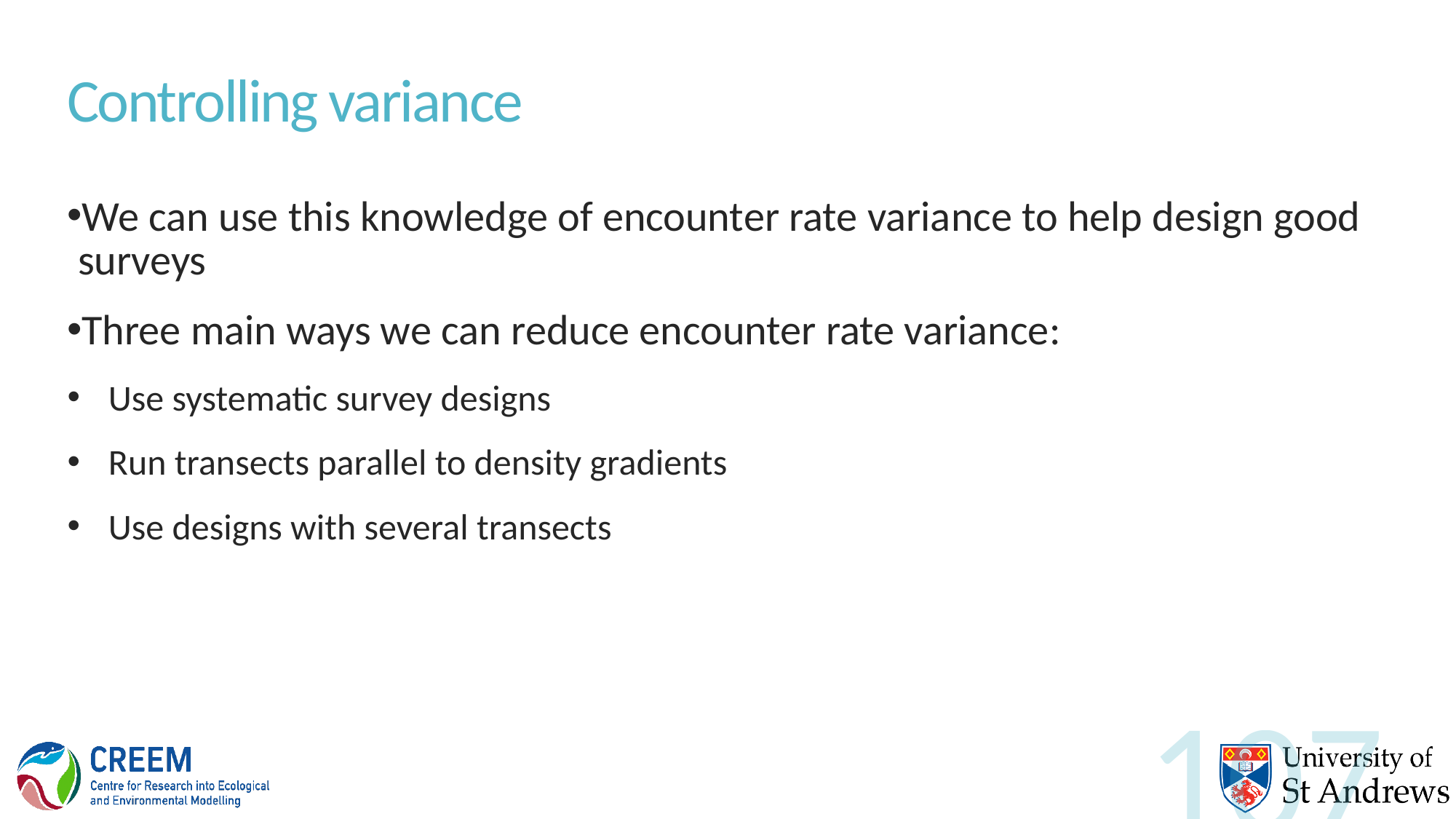

# Controlling variance
We can use this knowledge of encounter rate variance to help design good surveys
Three main ways we can reduce encounter rate variance:
Use systematic survey designs
Run transects parallel to density gradients
Use designs with several transects
107